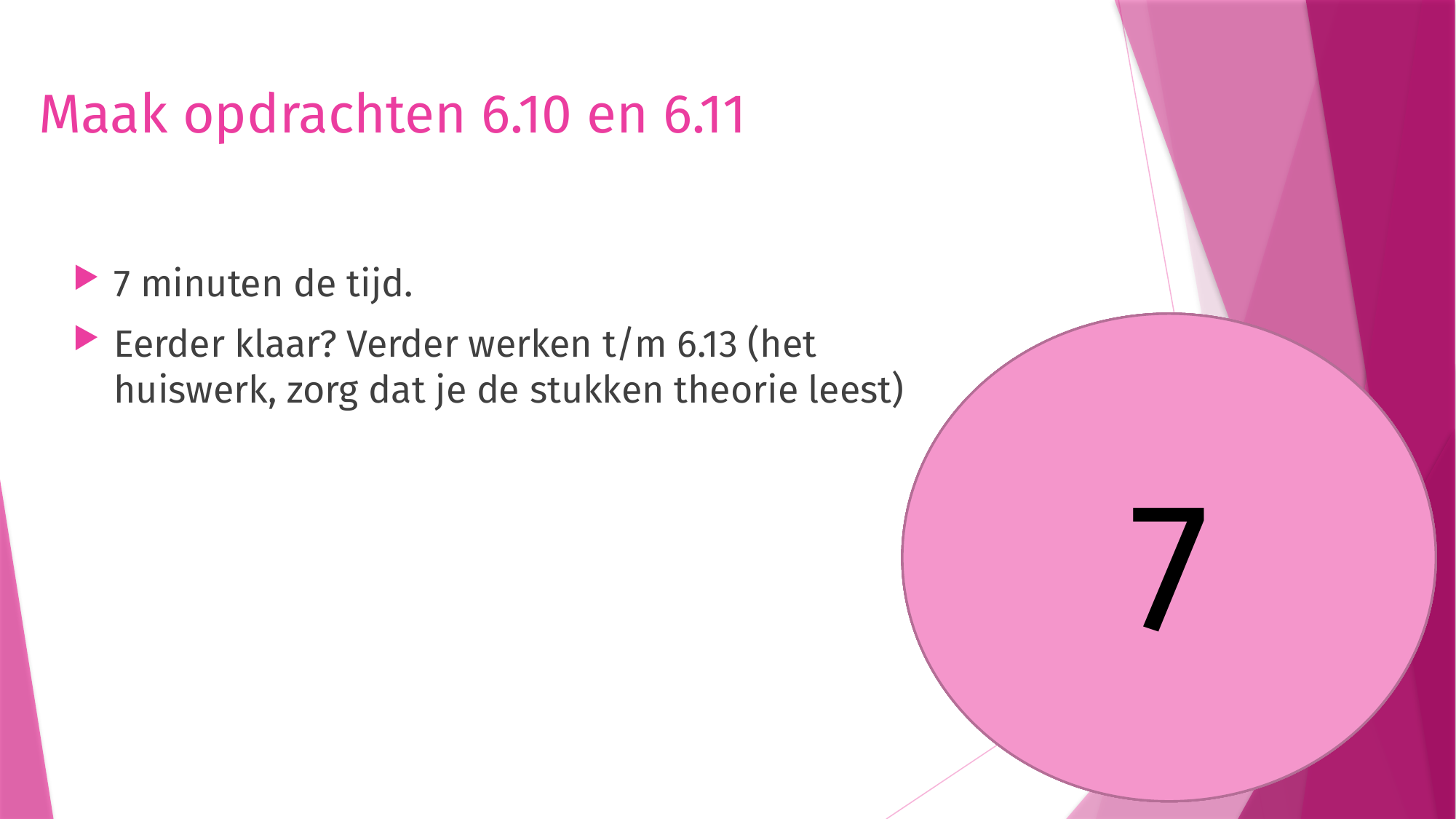

# Maak opdrachten 6.10 en 6.11
7 minuten de tijd.
Eerder klaar? Verder werken t/m 6.13 (het huiswerk, zorg dat je de stukken theorie leest)
7
6
5
4
3
1
2